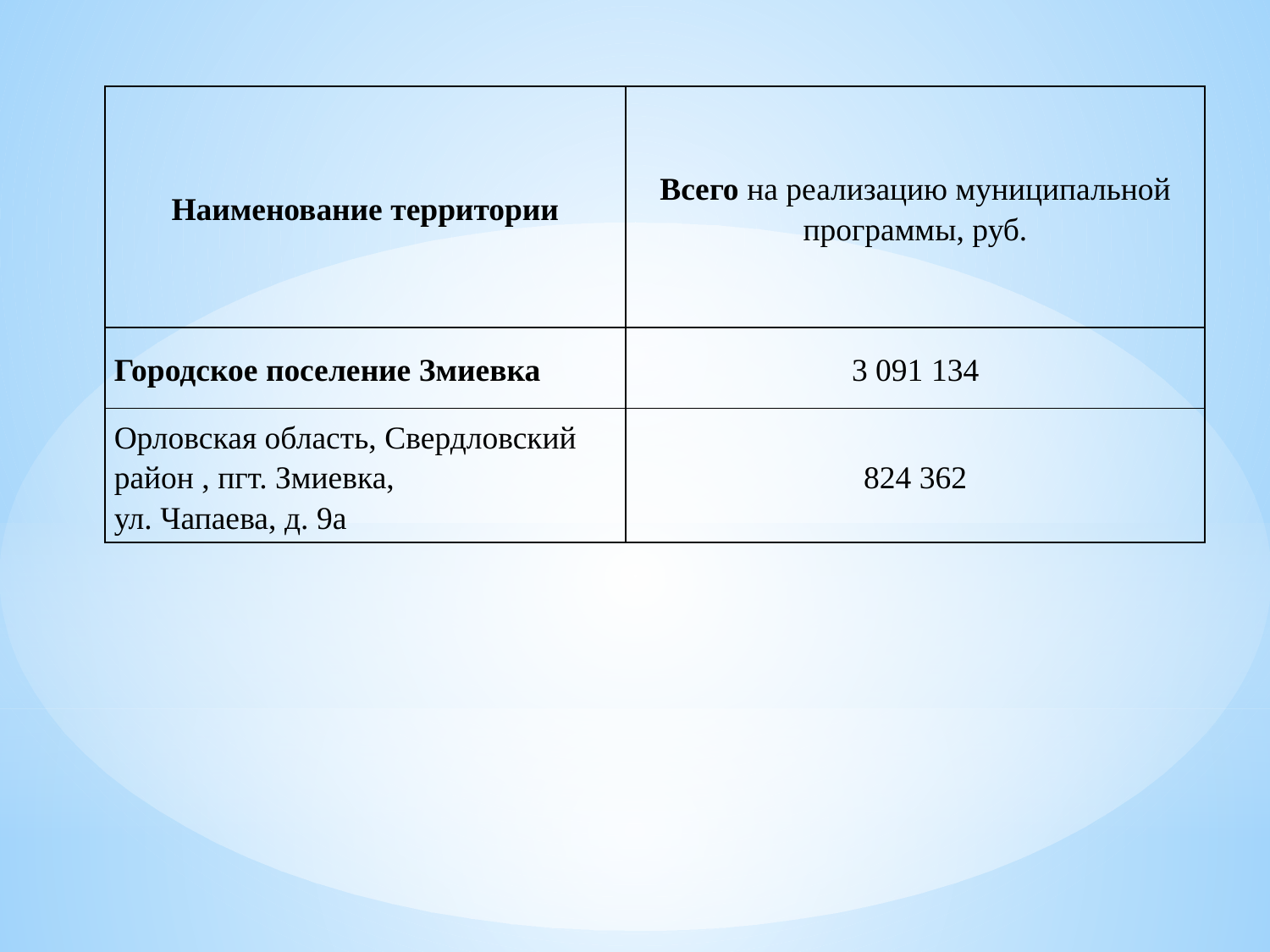

| Наименование территории | Всего на реализацию муниципальной программы, руб. |
| --- | --- |
| Городское поселение Змиевка | 3 091 134 |
| Орловская область, Свердловский район , пгт. Змиевка, ул. Чапаева, д. 9а | 824 362 |